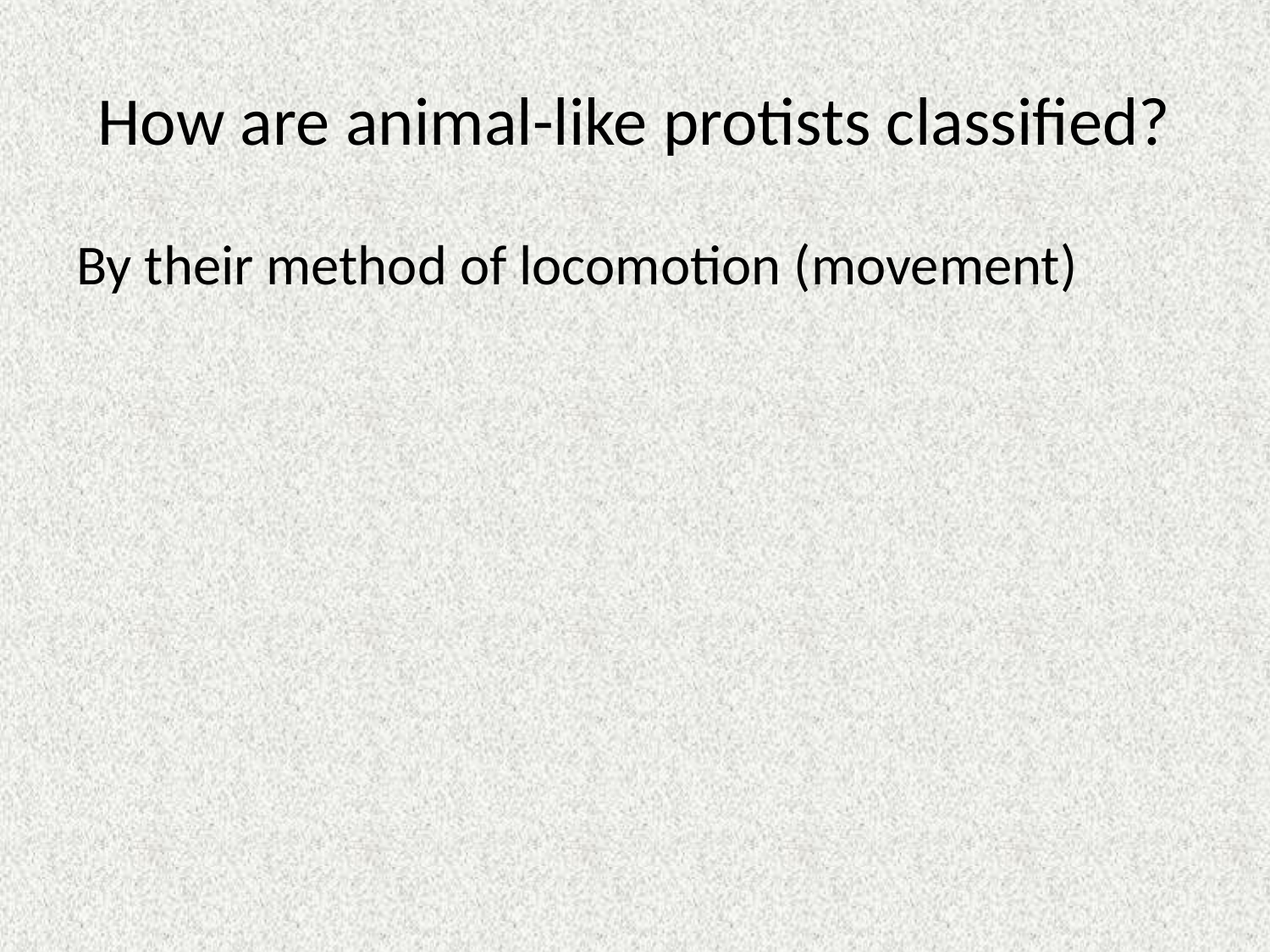

# How are animal-like protists classified?
By their method of locomotion (movement)